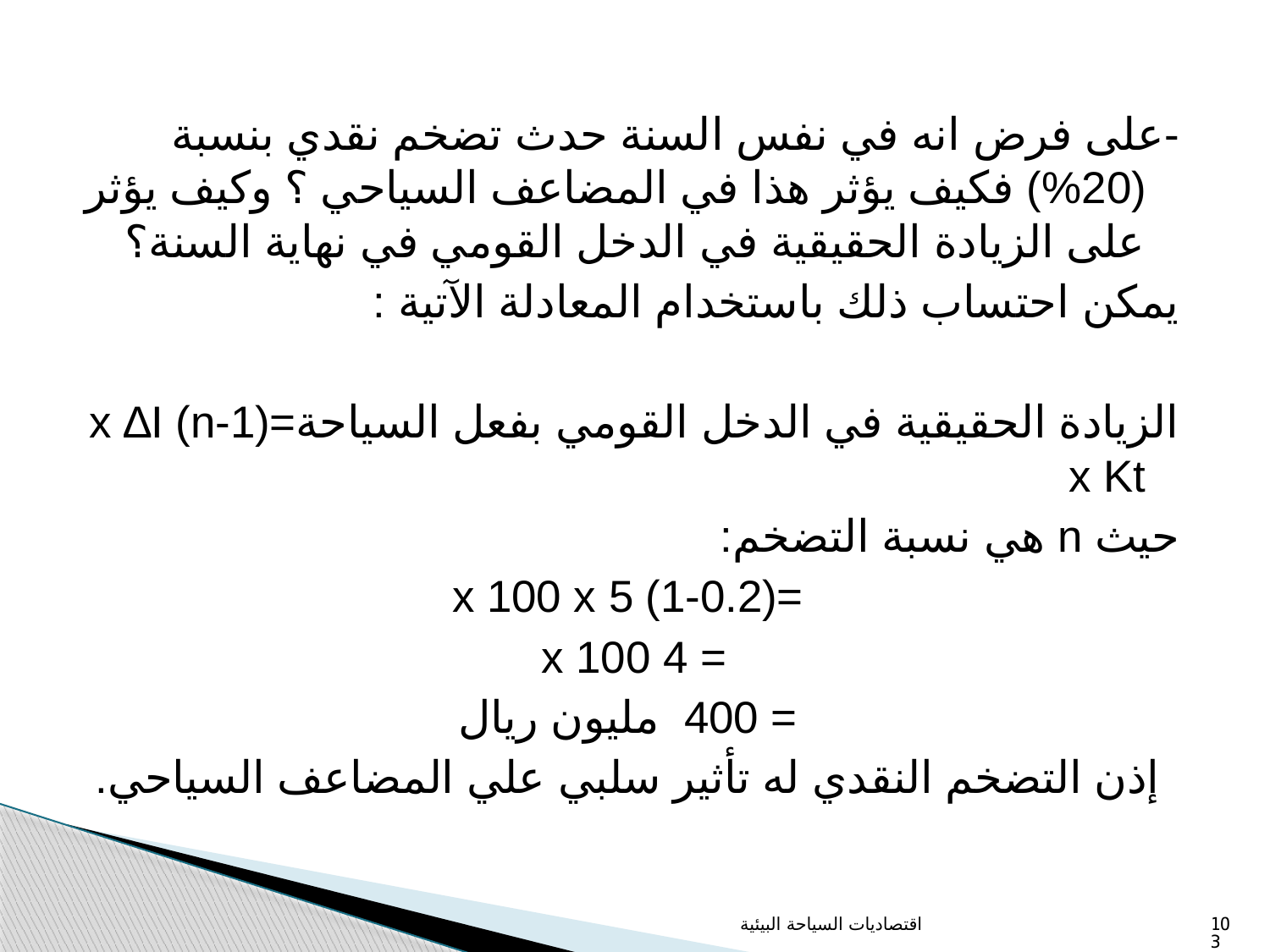

-على فرض انه في نفس السنة حدث تضخم نقدي بنسبة (20%) فكيف يؤثر هذا في المضاعف السياحي ؟ وكيف يؤثر على الزيادة الحقيقية في الدخل القومي في نهاية السنة؟
يمكن احتساب ذلك باستخدام المعادلة الآتية :

الزيادة الحقيقية في الدخل القومي بفعل السياحة=(1-n) x ∆I x Kt
حيث n هي نسبة التضخم:
=(1-0.2) x 100 x 5
= 4 x 100
= 400  مليون ريال
إذن التضخم النقدي له تأثير سلبي علي المضاعف السياحي.
اقتصاديات السياحة البيئية
103